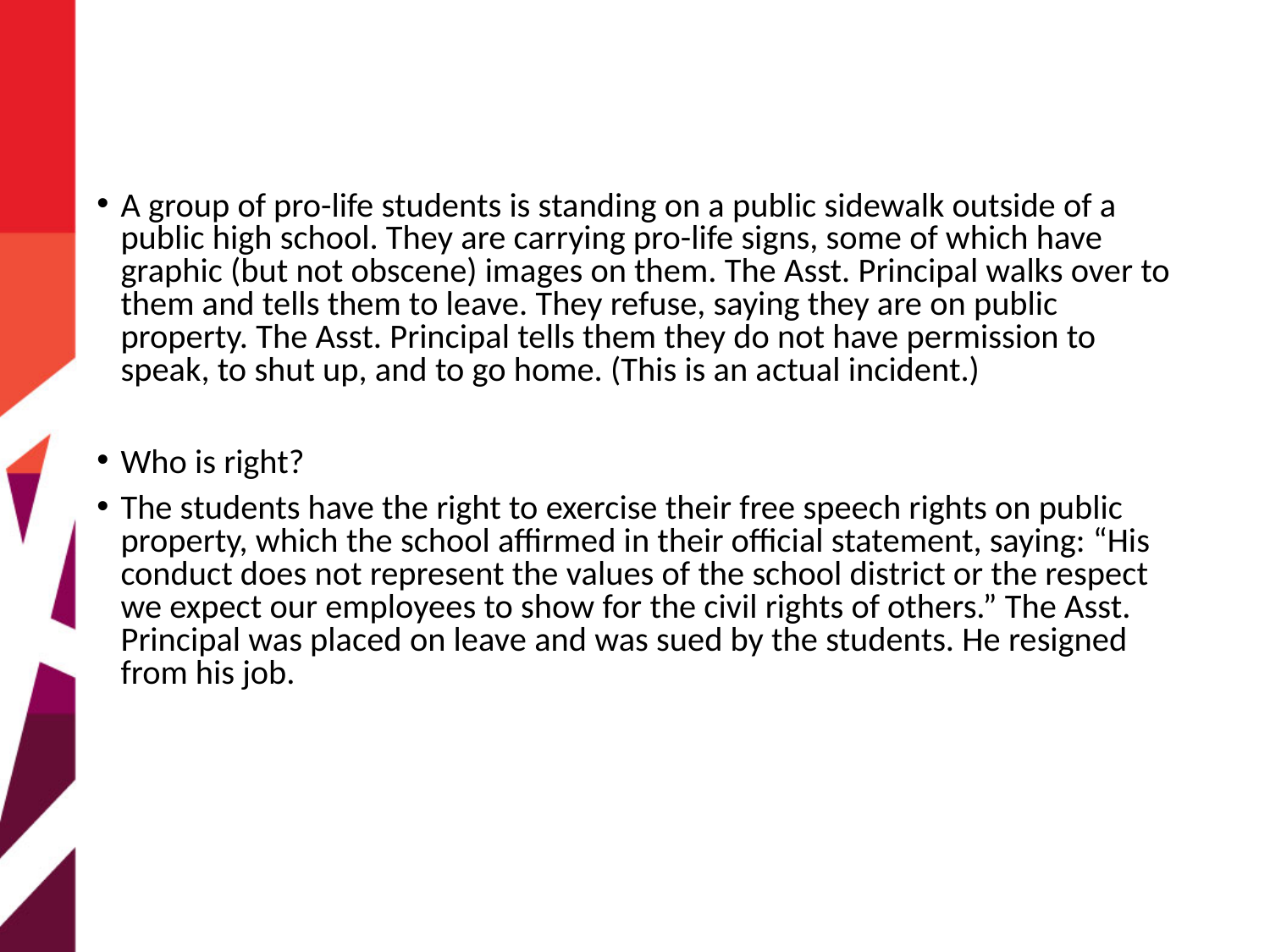

A group of pro-life students is standing on a public sidewalk outside of a public high school. They are carrying pro-life signs, some of which have graphic (but not obscene) images on them. The Asst. Principal walks over to them and tells them to leave. They refuse, saying they are on public property. The Asst. Principal tells them they do not have permission to speak, to shut up, and to go home. (This is an actual incident.)

Who is right?
The students have the right to exercise their free speech rights on public property, which the school affirmed in their official statement, saying: “His conduct does not represent the values of the school district or the respect we expect our employees to show for the civil rights of others.” The Asst. Principal was placed on leave and was sued by the students. He resigned from his job.